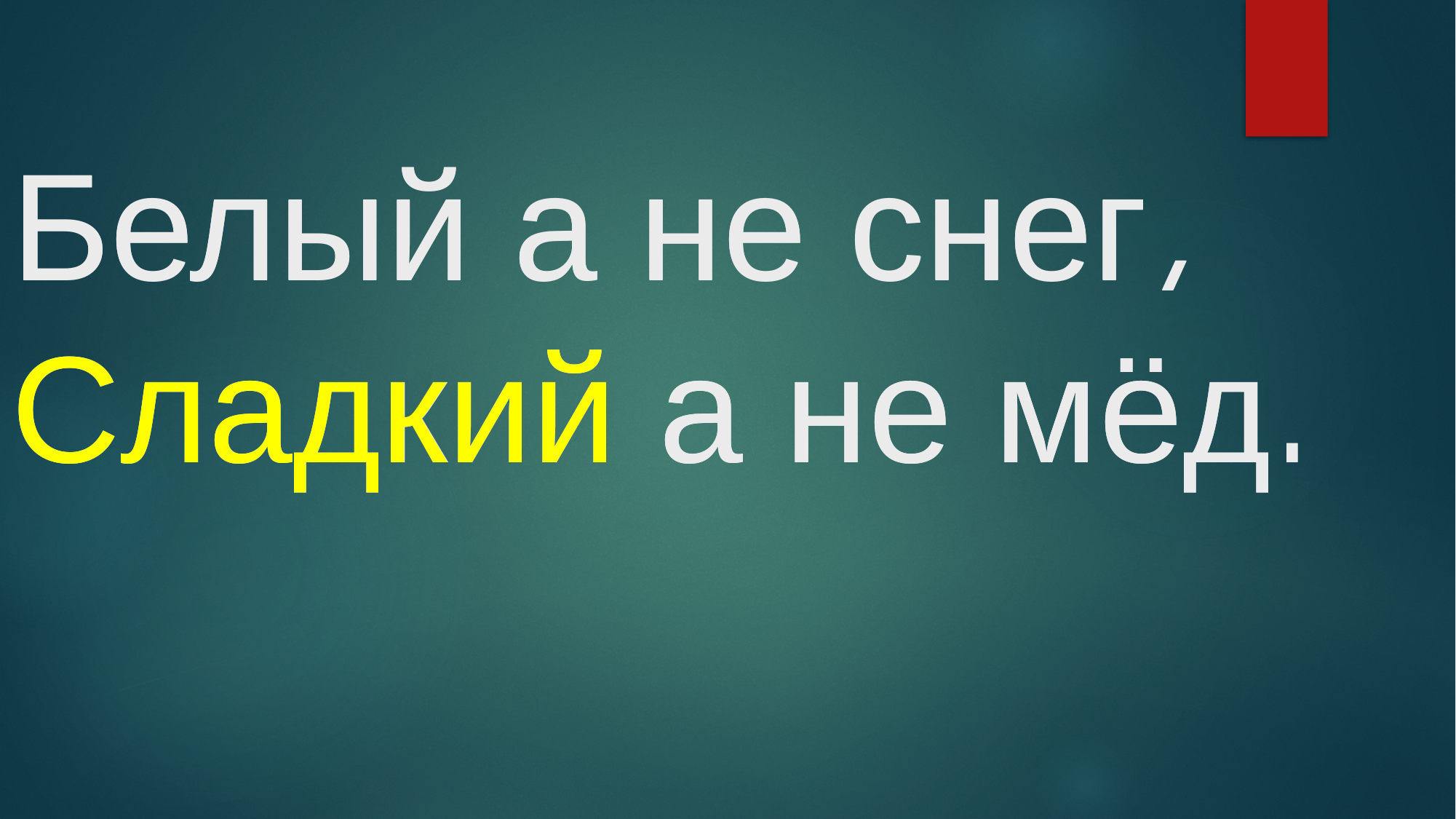

# Белый а не снег, Сладкий а не мёд.
Белый а не снег,
Сладкий а не мёд.